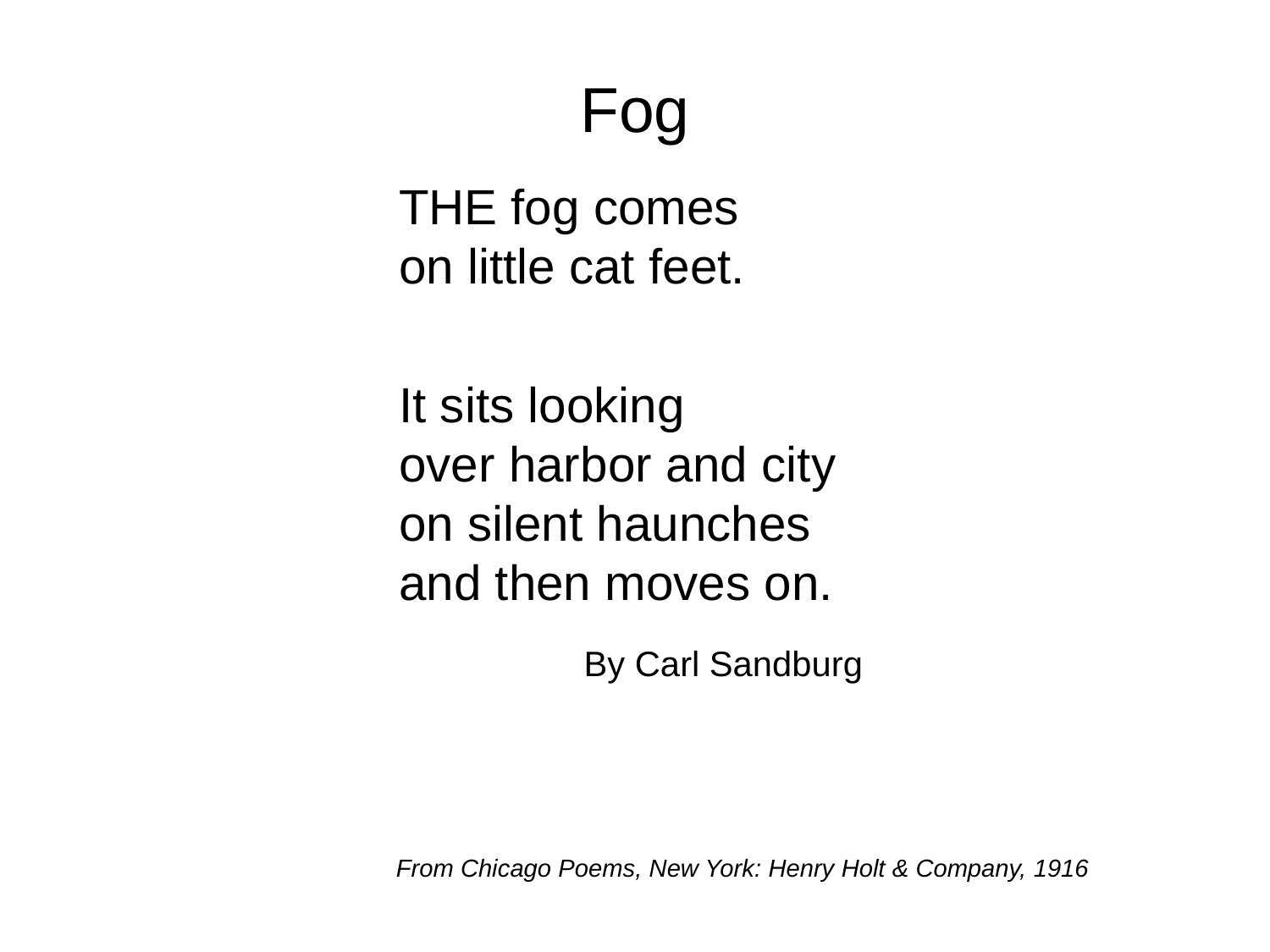

# Fog
THE fog comes
on little cat feet.

It sits looking
over harbor and city
on silent haunches
and then moves on.
By Carl Sandburg
From Chicago Poems, New York: Henry Holt & Company, 1916